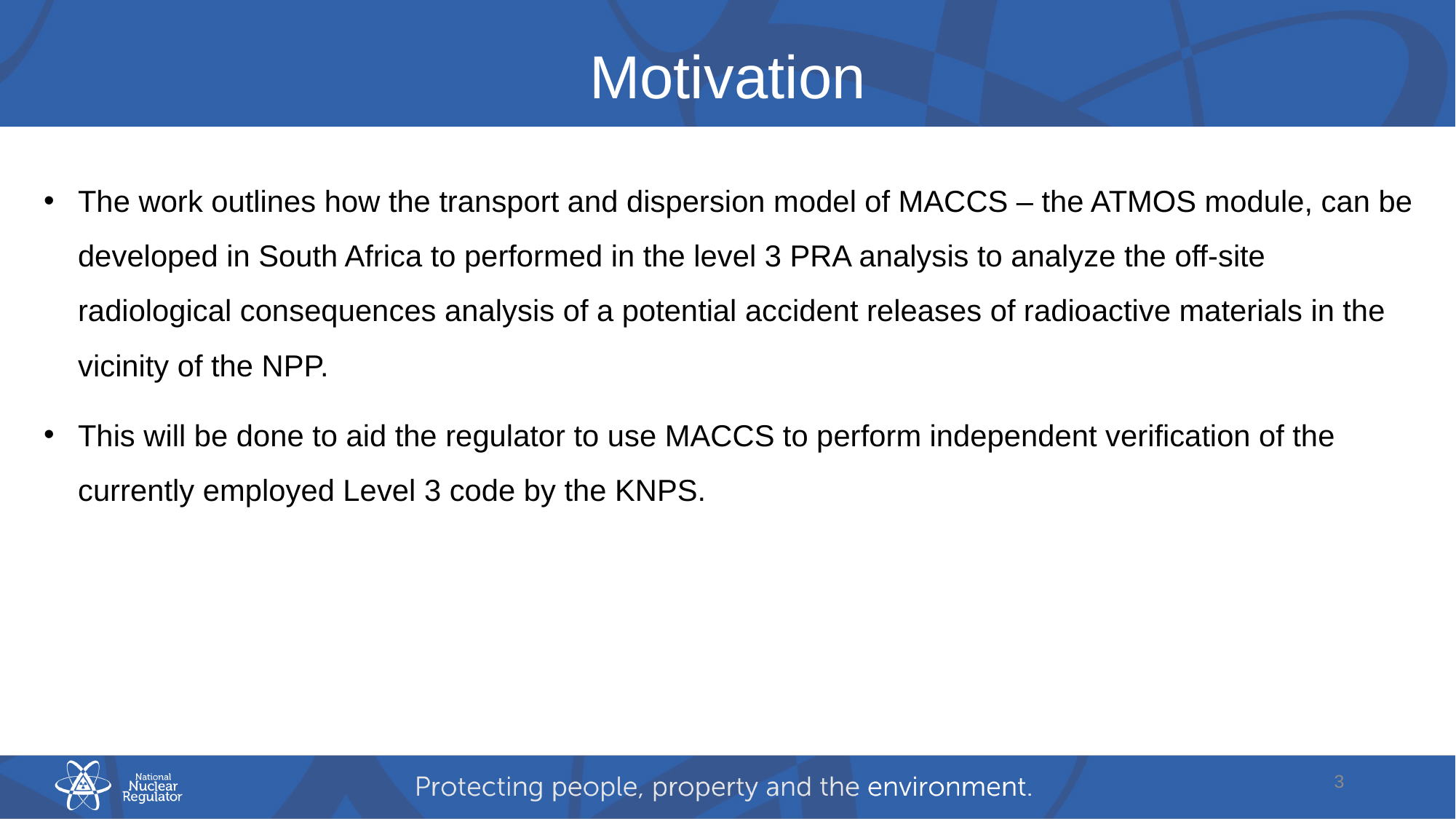

# Motivation
The work outlines how the transport and dispersion model of MACCS – the ATMOS module, can be developed in South Africa to performed in the level 3 PRA analysis to analyze the off-site radiological consequences analysis of a potential accident releases of radioactive materials in the vicinity of the NPP.
This will be done to aid the regulator to use MACCS to perform independent verification of the currently employed Level 3 code by the KNPS.

3